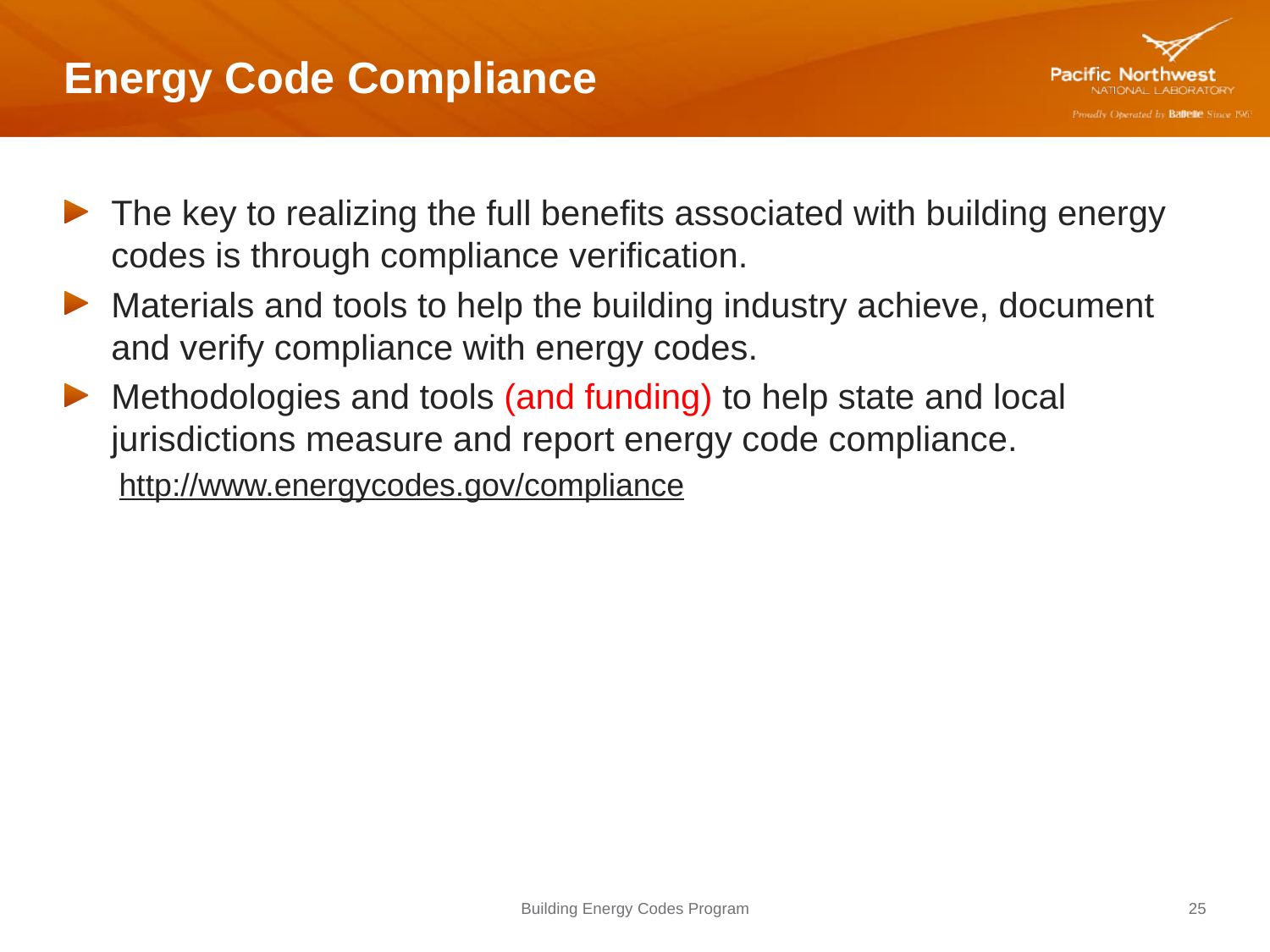

# Energy Code Compliance
The key to realizing the full benefits associated with building energy codes is through compliance verification.
Materials and tools to help the building industry achieve, document and verify compliance with energy codes.
Methodologies and tools (and funding) to help state and local jurisdictions measure and report energy code compliance.
http://www.energycodes.gov/compliance
Building Energy Codes Program
25